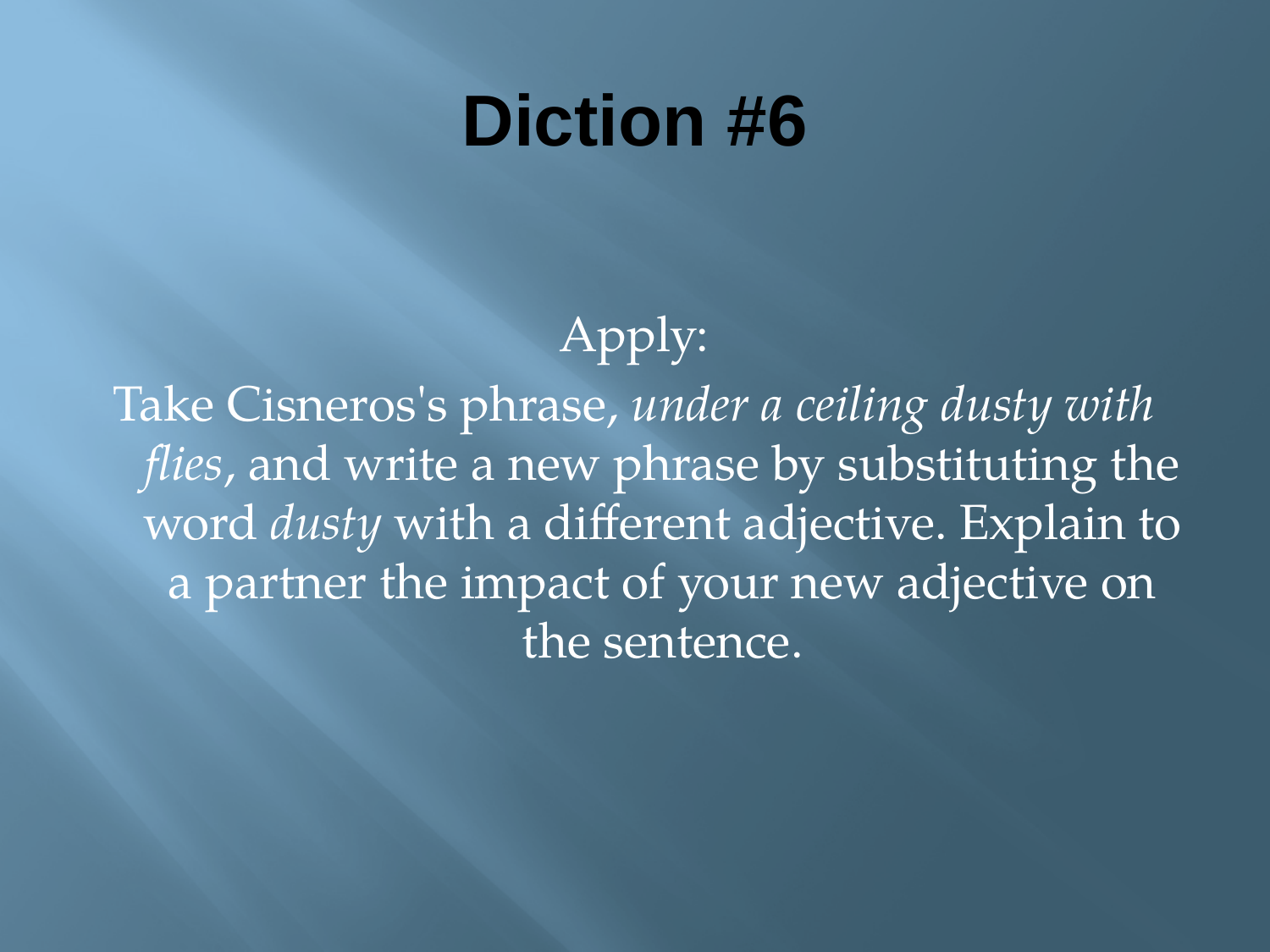

# Diction #6
Apply:
Take Cisneros's phrase, under a ceiling dusty with flies, and write a new phrase by substituting the word dusty with a different adjective. Explain to a partner the impact of your new adjective on the sentence.